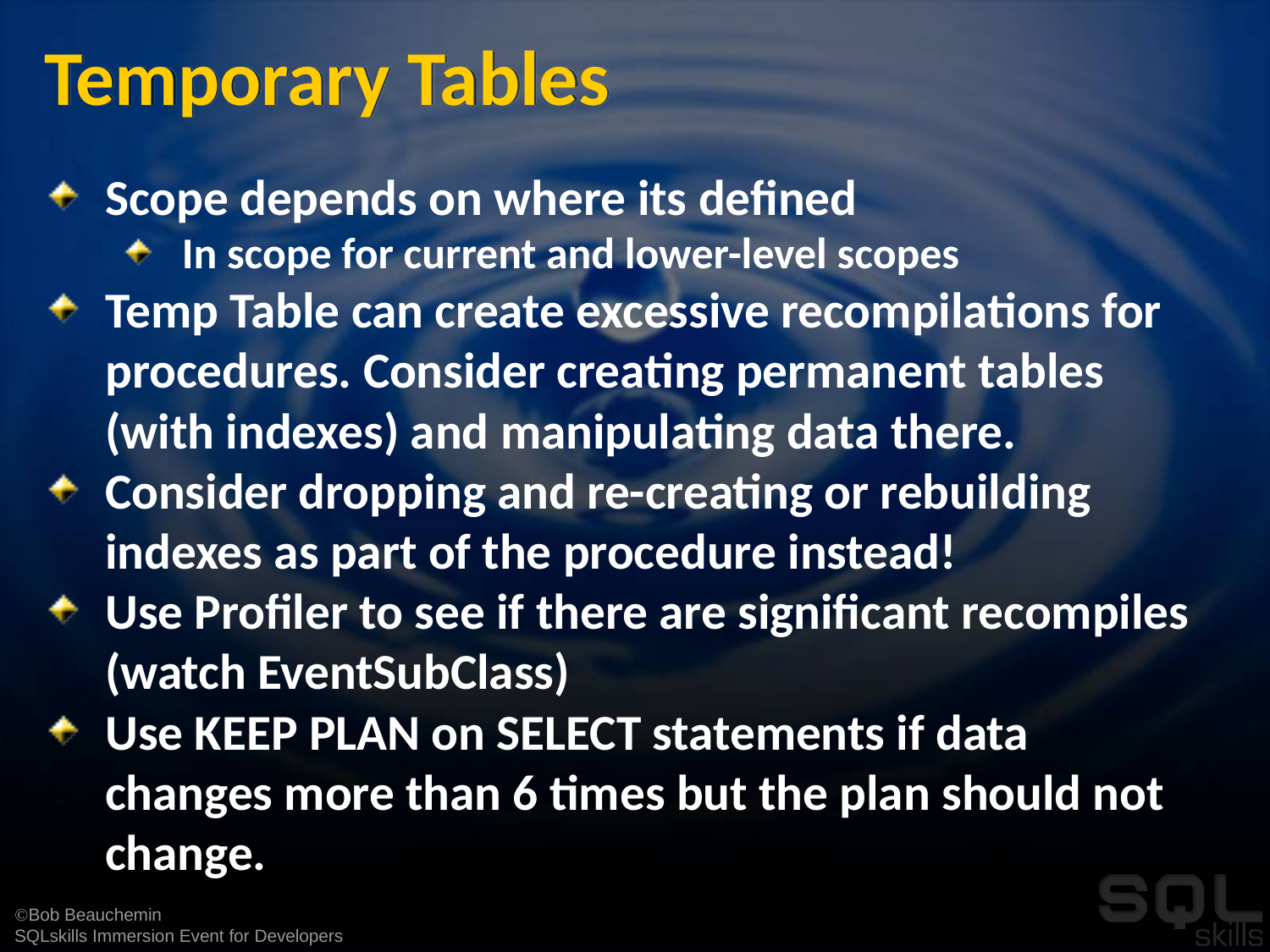

# Temporary Tables
Scope depends on where its defined
In scope for current and lower-level scopes
Temp Table can create excessive recompilations for procedures. Consider creating permanent tables (with indexes) and manipulating data there.
Consider dropping and re-creating or rebuilding indexes as part of the procedure instead!
Use Profiler to see if there are significant recompiles (watch EventSubClass)
Use KEEP PLAN on SELECT statements if data changes more than 6 times but the plan should not change.